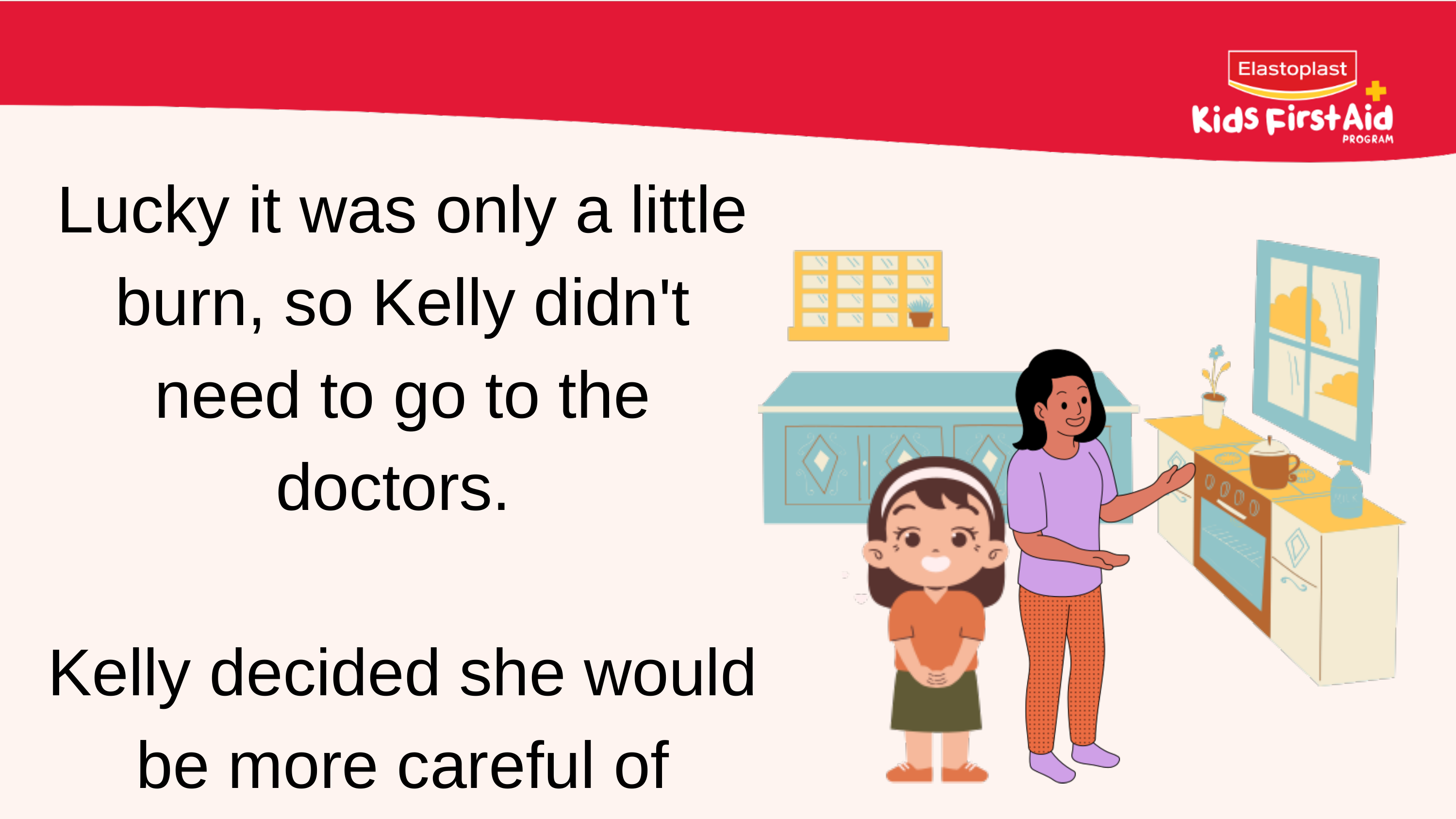

Lucky it was only a little burn, so Kelly didn't need to go to the doctors.

Kelly decided she would be more careful of things that were very hot from now on!

33